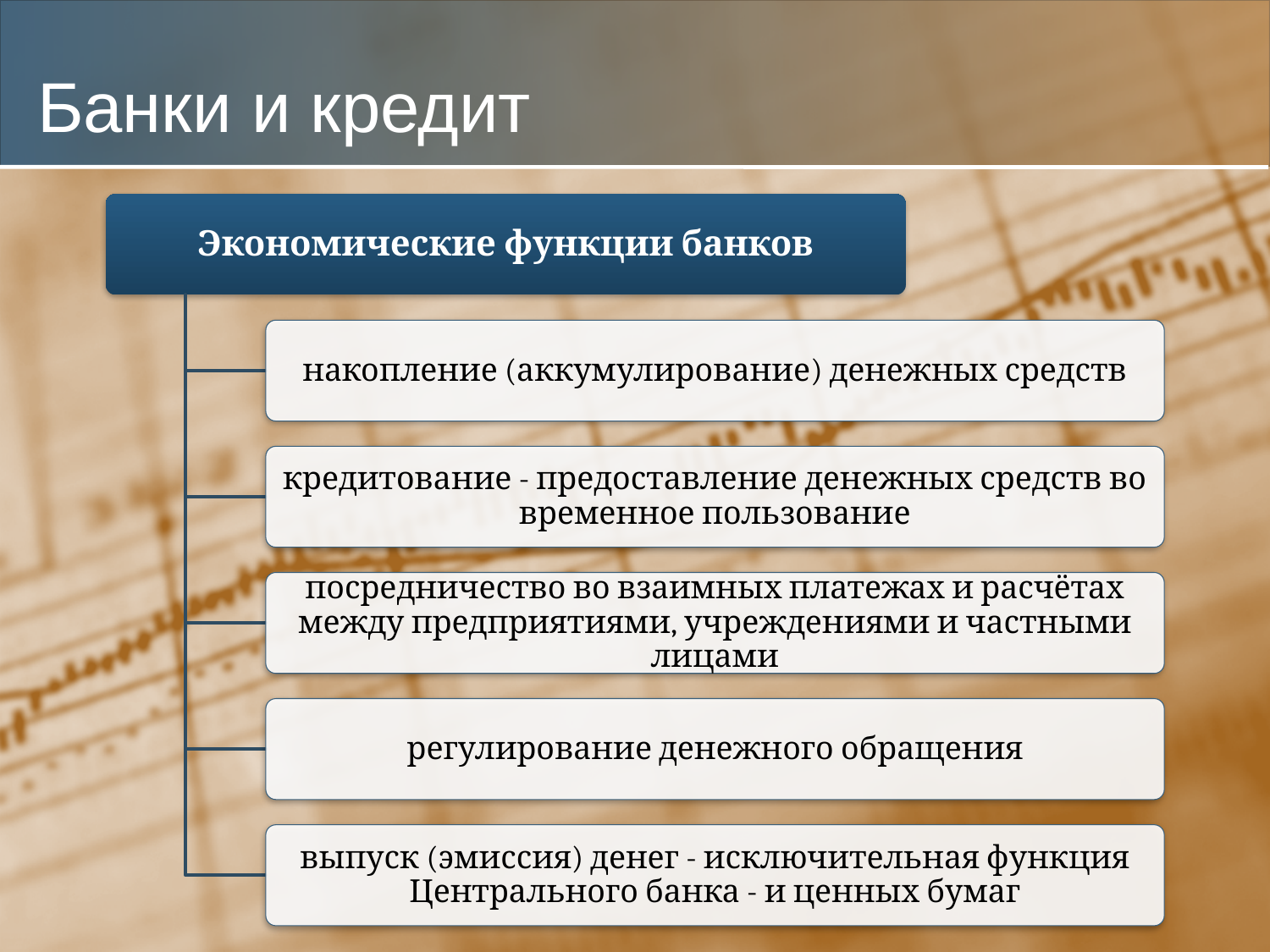

# Банки и кредит
Экономические функции банков
накопление (аккумулирование) денежных средств
кредитование - предоставление денежных средств во временное пользование
посредничество во взаимных платежах и расчётах между предприятиями, учреждениями и частными лицами
регулирование денежного обращения
выпуск (эмиссия) денег - исключительная функция Центрального банка - и ценных бумаг